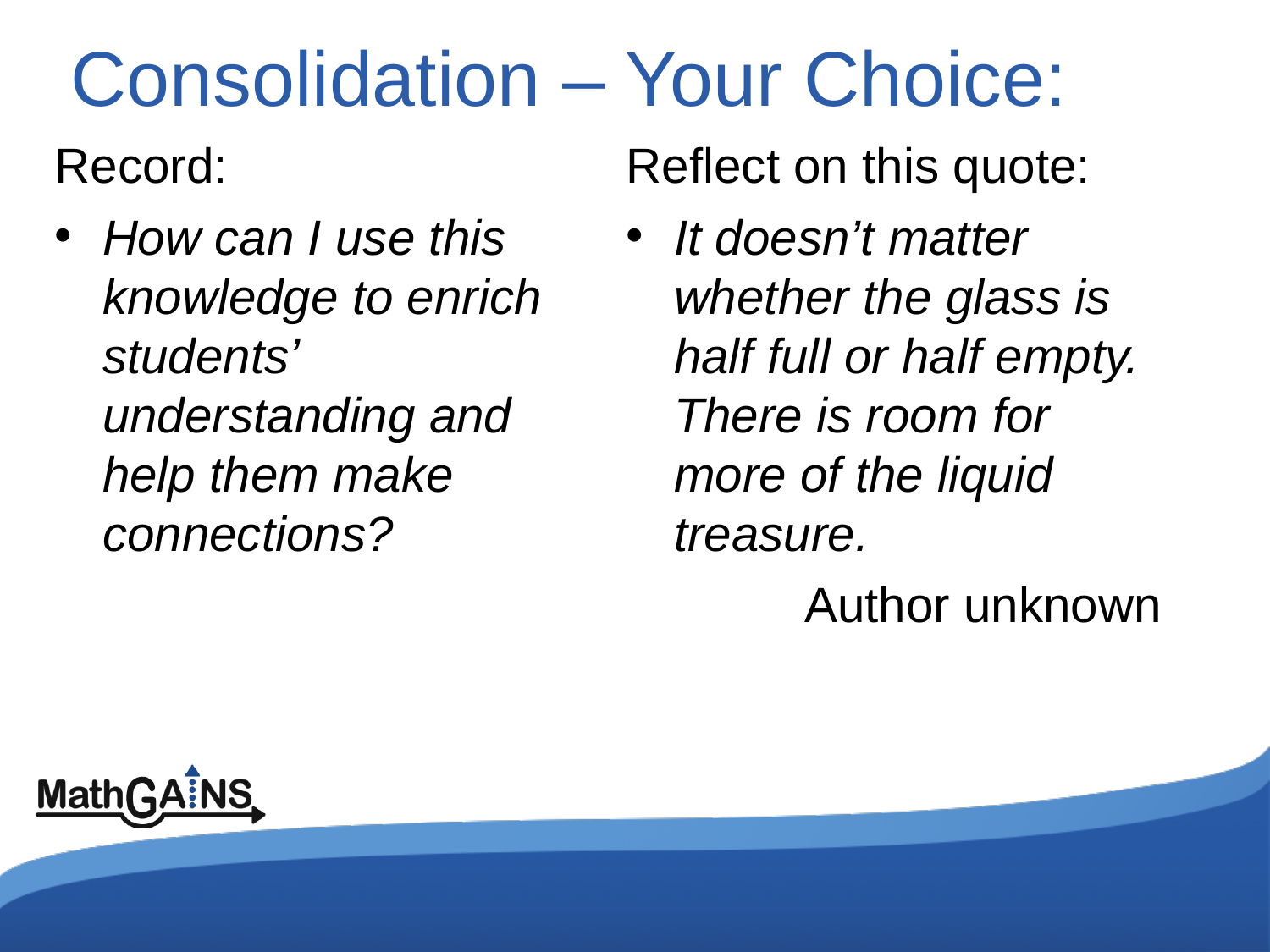

# Consolidation – Your Choice:
Record:
How can I use this knowledge to enrich students’ understanding and help them make connections?
Reflect on this quote:
It doesn’t matter whether the glass is half full or half empty.  There is room for more of the liquid treasure.
Author unknown